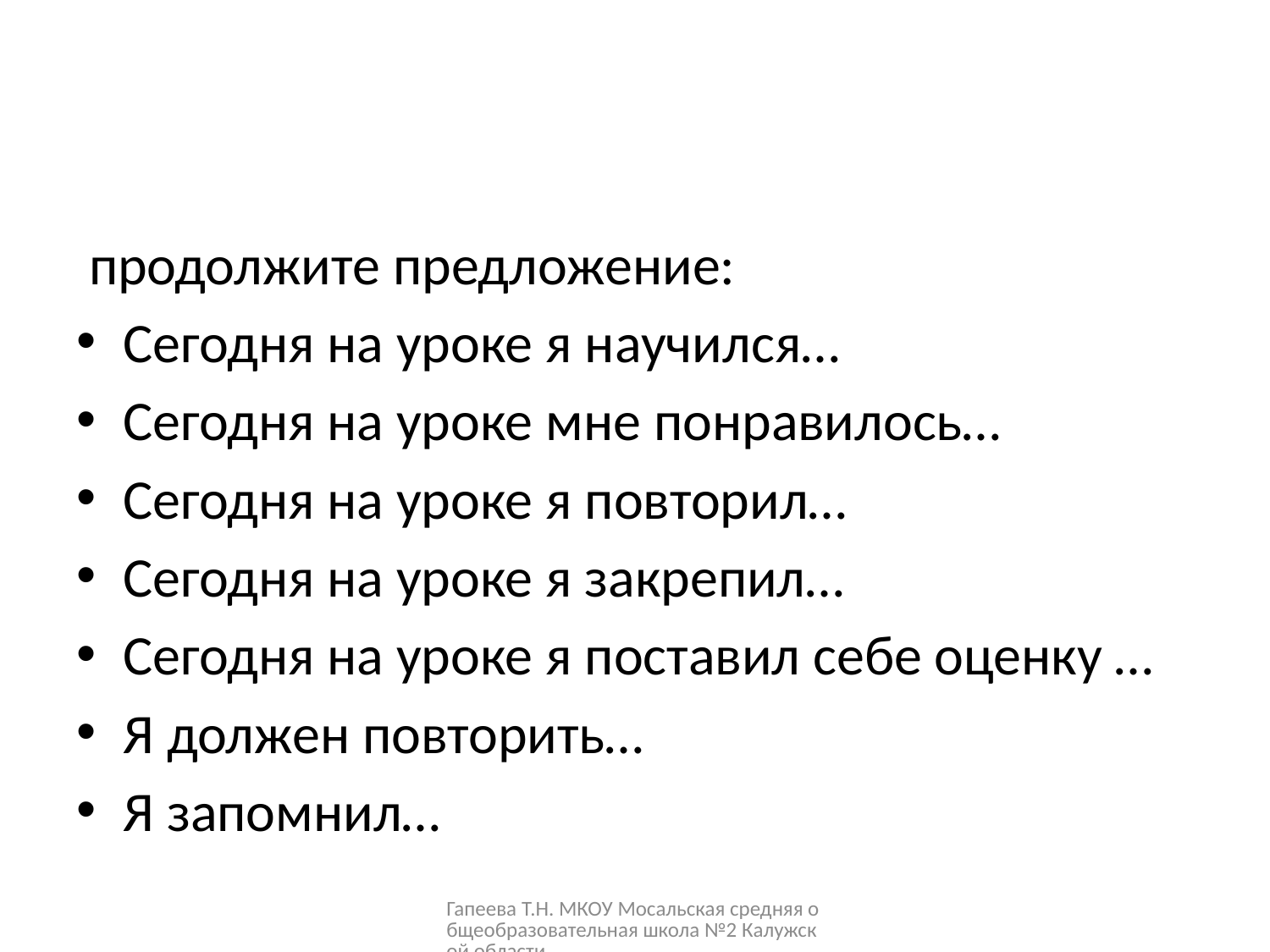

#
 продолжите предложение:
Сегодня на уроке я научился…
Сегодня на уроке мне понравилось…
Сегодня на уроке я повторил…
Сегодня на уроке я закрепил…
Сегодня на уроке я поставил себе оценку …
Я должен повторить…
Я запомнил…
Гапеева Т.Н. МКОУ Мосальская средняя общеобразовательная школа №2 Калужской области